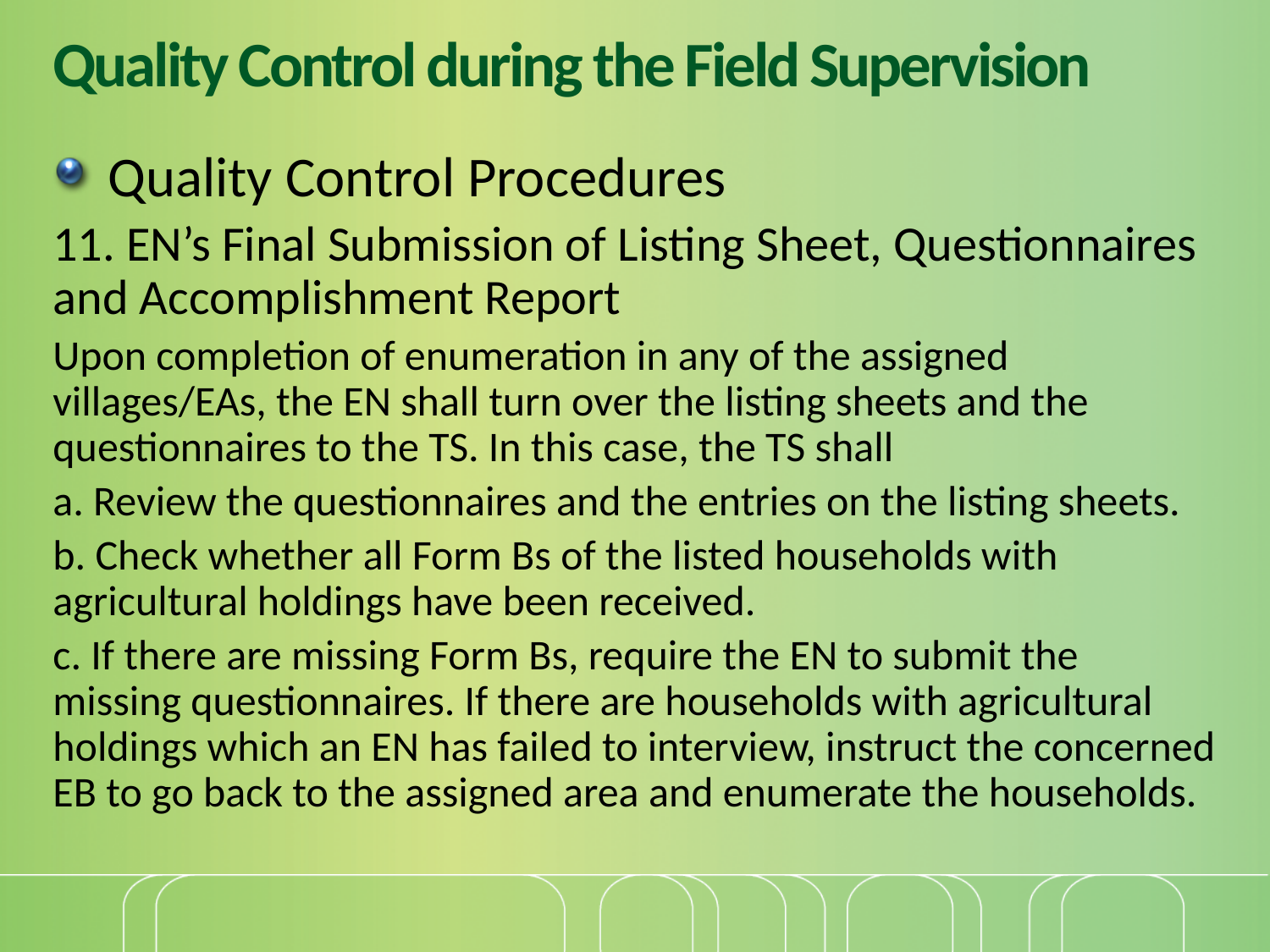

# Quality Control during the Field Supervision
Quality Control Procedures
11. EN’s Final Submission of Listing Sheet, Questionnaires and Accomplishment Report
Upon completion of enumeration in any of the assigned villages/EAs, the EN shall turn over the listing sheets and the questionnaires to the TS. In this case, the TS shall
a. Review the questionnaires and the entries on the listing sheets.
b. Check whether all Form Bs of the listed households with agricultural holdings have been received.
c. If there are missing Form Bs, require the EN to submit the missing questionnaires. If there are households with agricultural holdings which an EN has failed to interview, instruct the concerned EB to go back to the assigned area and enumerate the households.